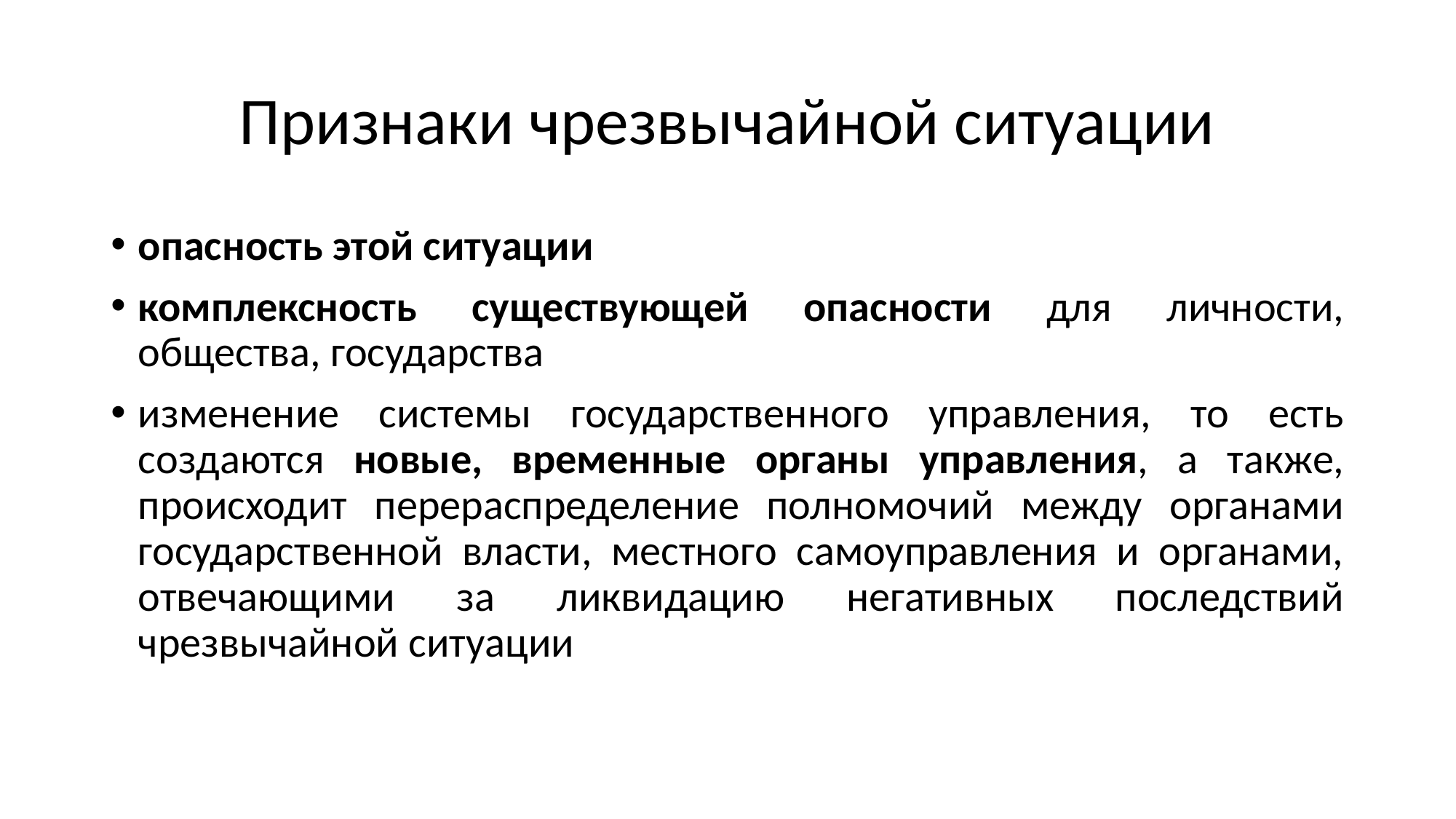

# Признаки чрезвычайной ситуации
опасность этой ситуации
комплексность существующей опасности для личности, общества, государства
изменение системы государственного управления, то есть создаются новые, временные органы управления, а также, происходит перераспределение полномочий между органами государственной власти, местного самоуправления и органами, отвечающими за ликвидацию негативных последствий чрезвычайной ситуации